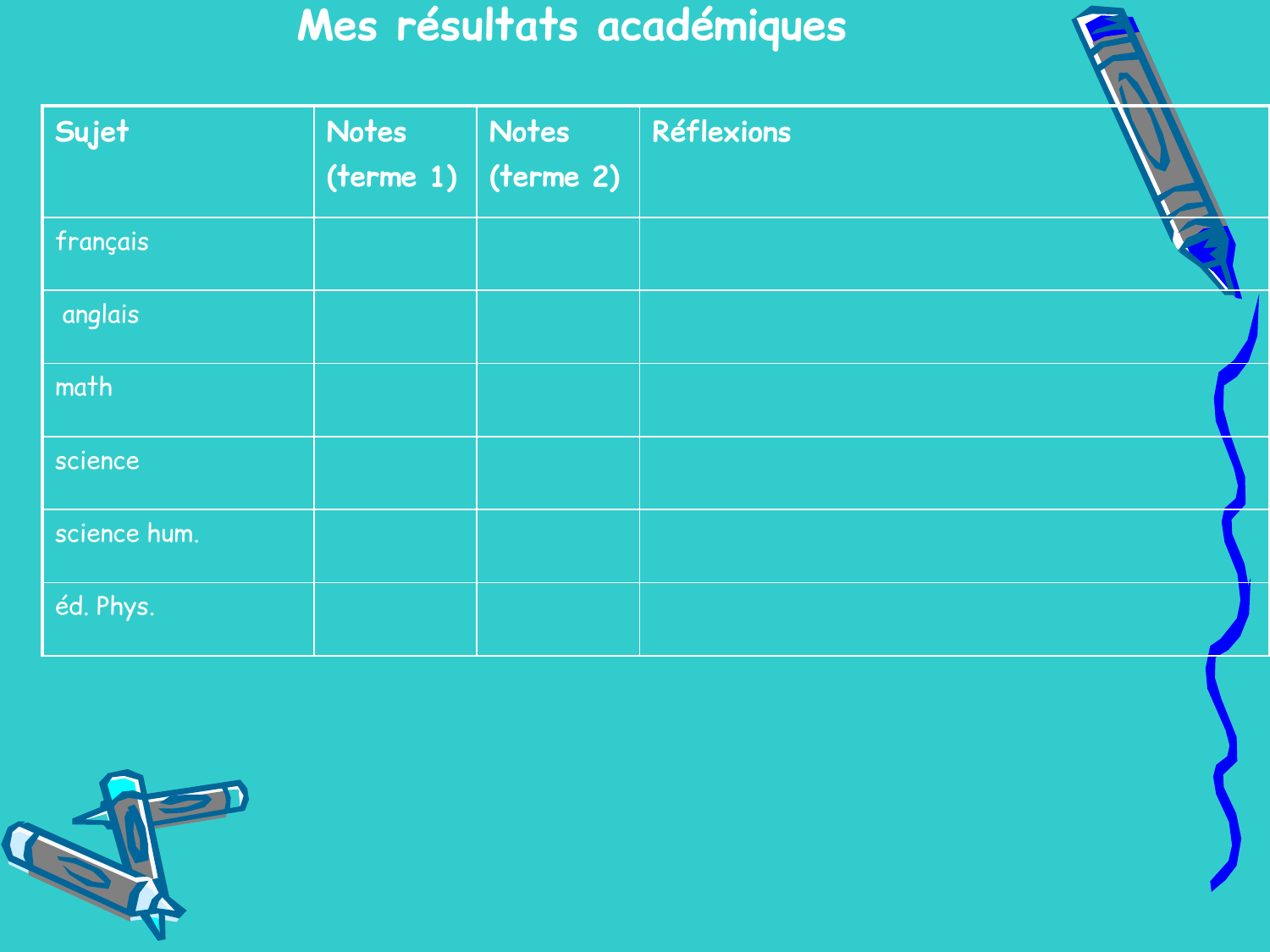

# Mes résultats académiques
| Sujet | Notes (terme 1) | Notes (terme 2) | Réflexions |
| --- | --- | --- | --- |
| français |  |  |  |
| anglais |  |  |  |
| math |  |  |  |
| science |  |  |  |
| science hum. |  |  |  |
| éd. Phys. |  |  |  |